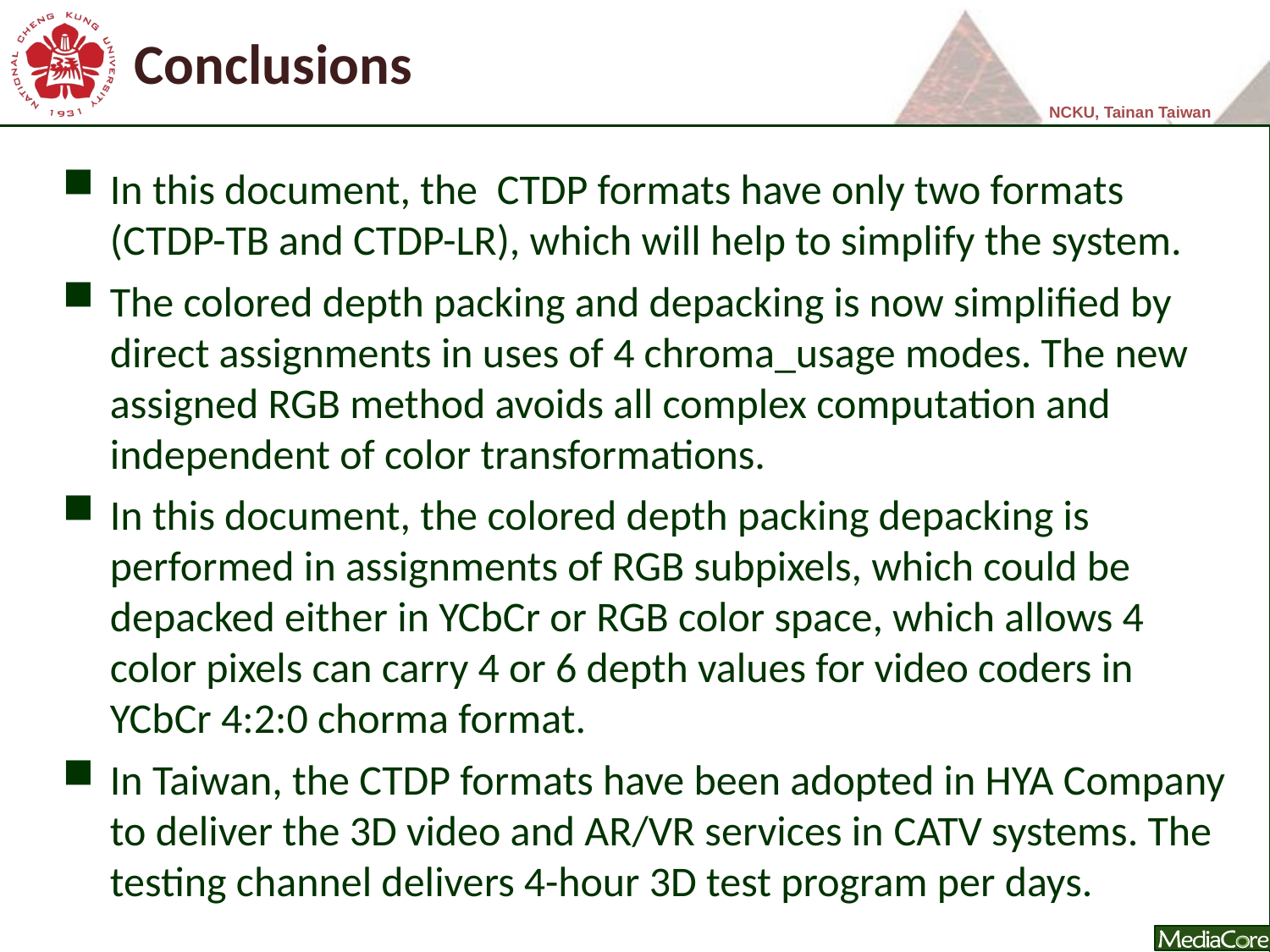

# Conclusions
In this document, the  CTDP formats have only two formats (CTDP-TB and CTDP-LR), which will help to simplify the system.
The colored depth packing and depacking is now simplified by direct assignments in uses of 4 chroma_usage modes. The new assigned RGB method avoids all complex computation and independent of color transformations.
In this document, the colored depth packing depacking is performed in assignments of RGB subpixels, which could be depacked either in YCbCr or RGB color space, which allows 4 color pixels can carry 4 or 6 depth values for video coders in YCbCr 4:2:0 chorma format.
In Taiwan, the CTDP formats have been adopted in HYA Company to deliver the 3D video and AR/VR services in CATV systems. The testing channel delivers 4-hour 3D test program per days.